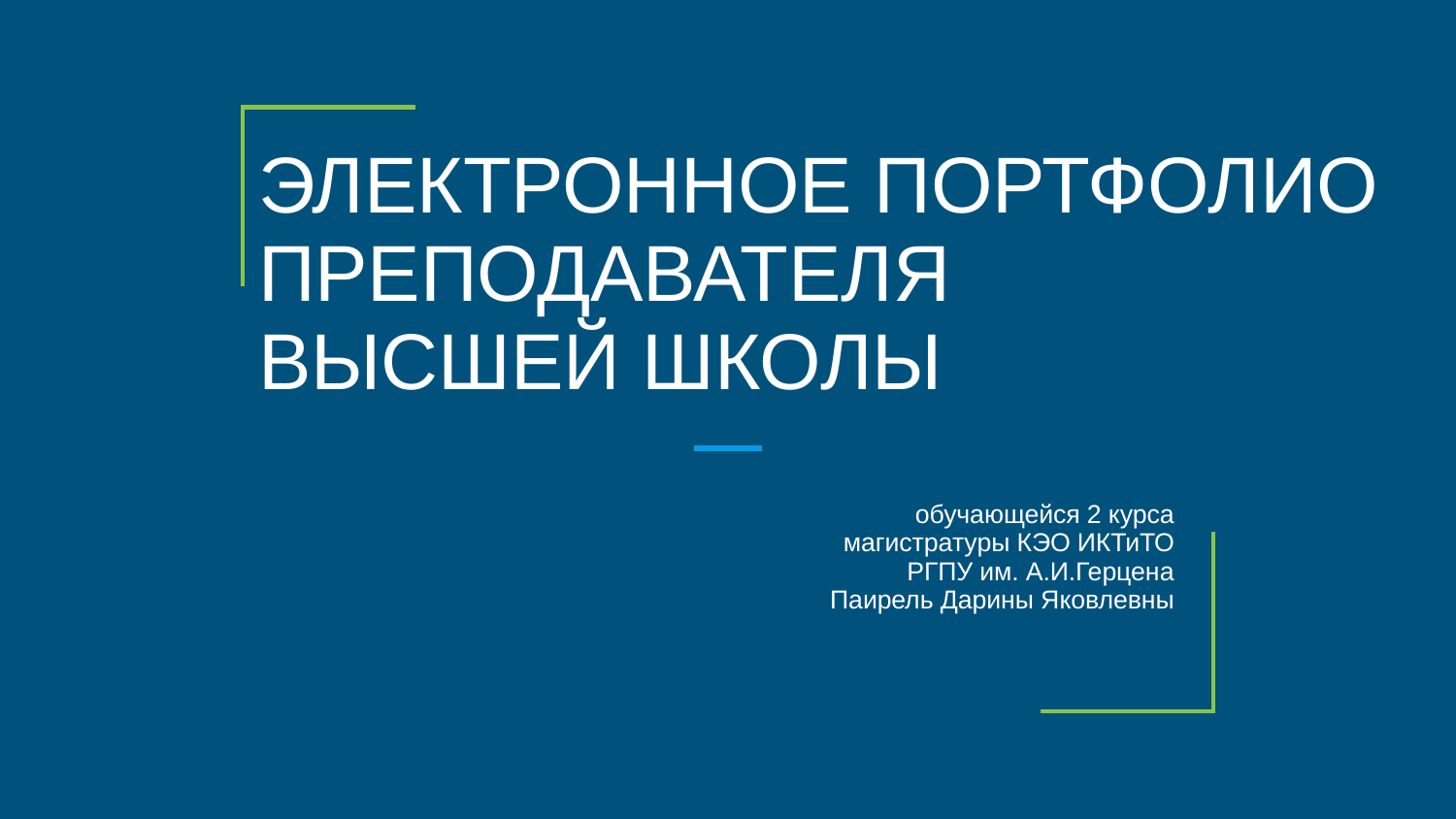

# ЭЛЕКТРОННОЕ ПОРТФОЛИО ПРЕПОДАВАТЕЛЯ ВЫСШЕЙ ШКОЛЫ
обучающейся 2 курса
магистратуры КЭО ИКТиТО
РГПУ им. А.И.Герцена
Паирель Дарины Яковлевны